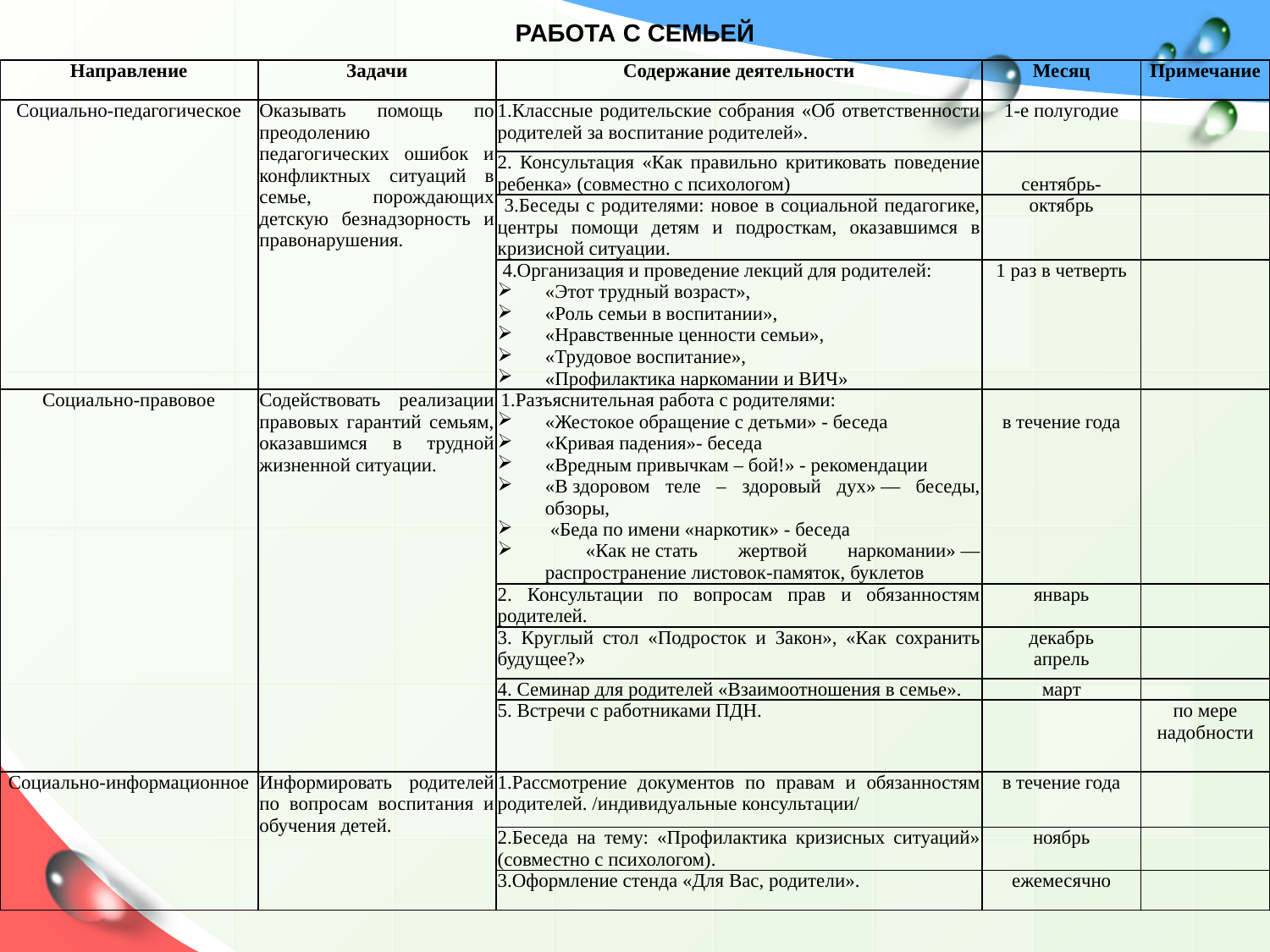

РАБОТА С СЕМЬЕЙ
| Направление | Задачи | Содержание деятельности | Месяц | Примечание |
| --- | --- | --- | --- | --- |
| Социально-педагогическое | Оказывать помощь по преодолению педагогических ошибок и конфликтных ситуаций в семье, порождающих детскую безнадзорность и правонарушения. | 1.Классные родительские собрания «Об ответственности родителей за воспитание родителей». | 1-е полугодие |  |
|  |  | 2. Консультация «Как правильно критиковать поведение ребенка» (совместно с психологом) | сентябрь- |  |
|  |  | 3.Беседы с родителями: новое в социальной педагогике, центры помощи детям и подросткам, оказавшимся в кризисной ситуации. | октябрь |  |
|  |  | 4.Организация и проведение лекций для родителей: «Этот трудный возраст», «Роль семьи в воспитании», «Нравственные ценности семьи», «Трудовое воспитание», «Профилактика наркомании и ВИЧ» | 1 раз в четверть |  |
| Социально-правовое | Содействовать реализации правовых гарантий семьям, оказавшимся в трудной жизненной ситуации. | 1.Разъяснительная работа с родителями: «Жестокое обращение с детьми» - беседа «Кривая падения»- беседа «Вредным привычкам – бой!» - рекомендации «В здоровом теле – здоровый дух» — беседы, обзоры, «Беда по имени «наркотик» - беседа «Как не стать жертвой наркомании» — распространение листовок-памяток, буклетов | в течение года |  |
|  |  | 2. Консультации по вопросам прав и обязанностям родителей. | январь |  |
|  |  | 3. Круглый стол «Подросток и Закон», «Как сохранить будущее?» | декабрь апрель |  |
|  |  | 4. Семинар для родителей «Взаимоотношения в семье». | март |  |
|  |  | 5. Встречи с работниками ПДН. |  | по мере надобности |
| Социально-информационное | Информировать родителей по вопросам воспитания и обучения детей. | 1.Рассмотрение документов по правам и обязанностям родителей. /индивидуальные консультации/ | в течение года |  |
|  |  | 2.Беседа на тему: «Профилактика кризисных ситуаций» (совместно с психологом). | ноябрь |  |
|  |  | 3.Оформление стенда «Для Вас, родители». | ежемесячно |  |